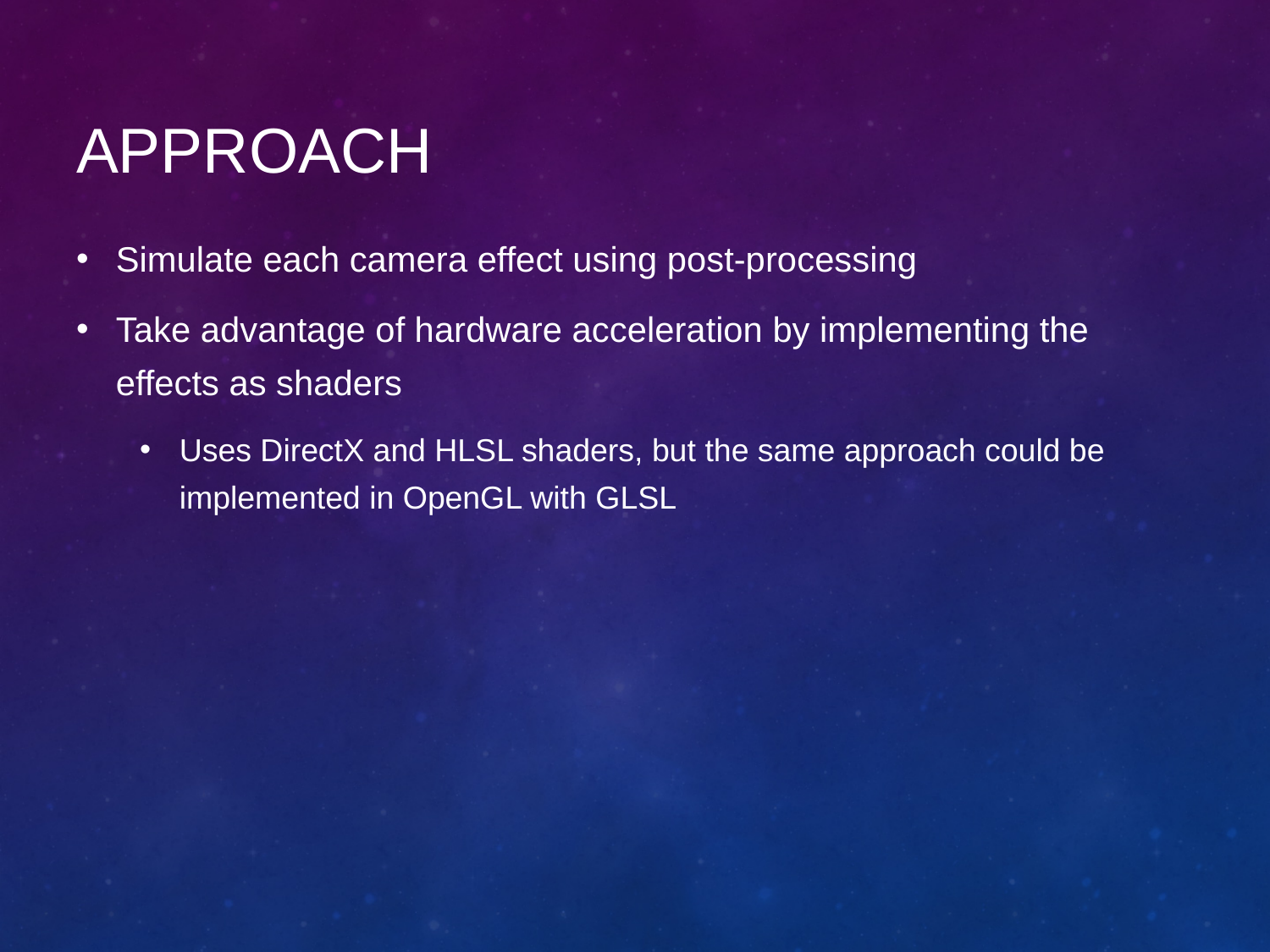

# Approach
Simulate each camera effect using post-processing
Take advantage of hardware acceleration by implementing the effects as shaders
Uses DirectX and HLSL shaders, but the same approach could be implemented in OpenGL with GLSL